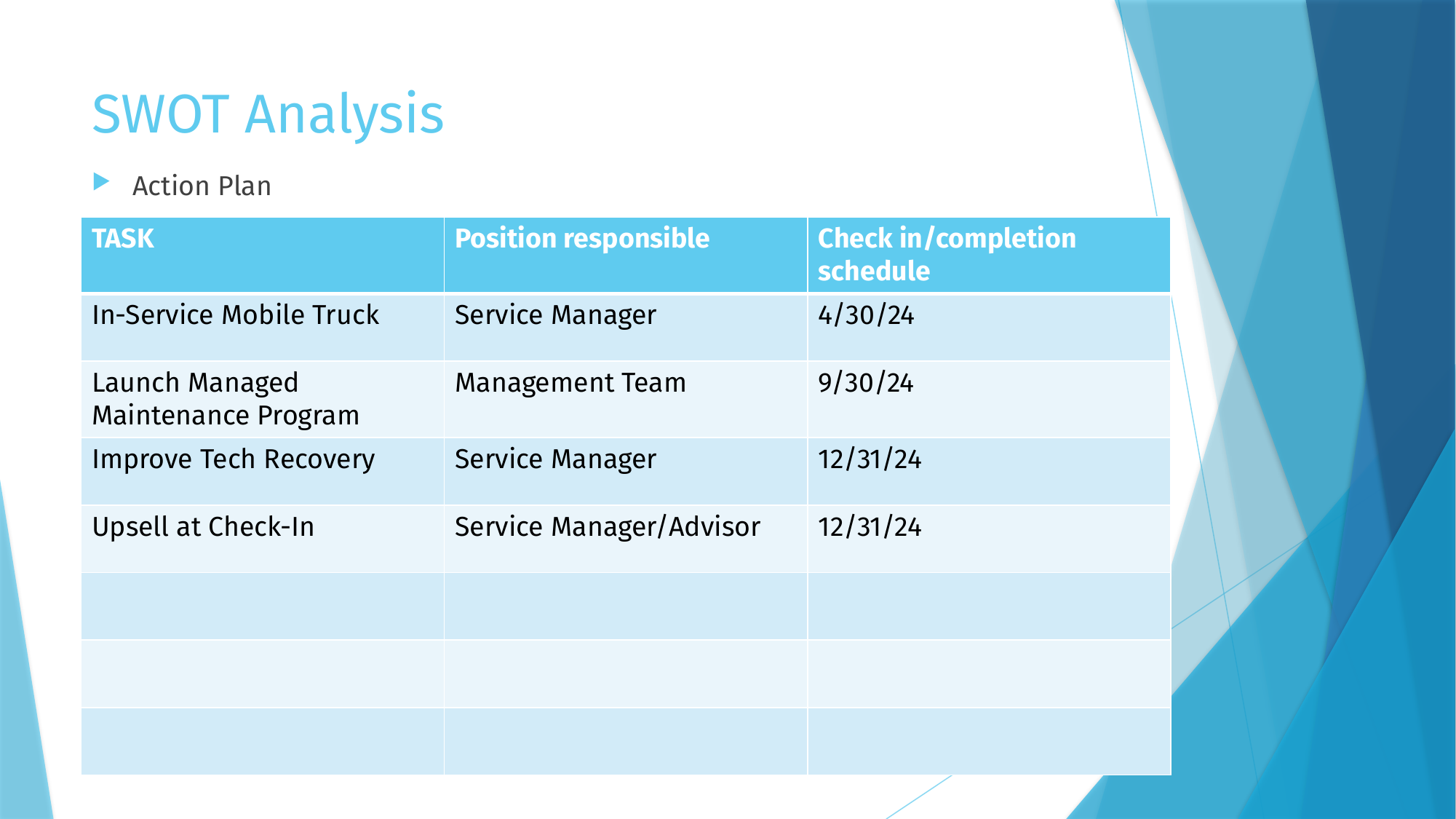

# SWOT Analysis
Action Plan

| TASK | Position responsible | Check in/completion schedule |
| --- | --- | --- |
| In-Service Mobile Truck | Service Manager | 4/30/24 |
| Launch Managed Maintenance Program | Management Team | 9/30/24 |
| Improve Tech Recovery | Service Manager | 12/31/24 |
| Upsell at Check-In | Service Manager/Advisor | 12/31/24 |
|  |  |  |
|  |  |  |
|  |  |  |